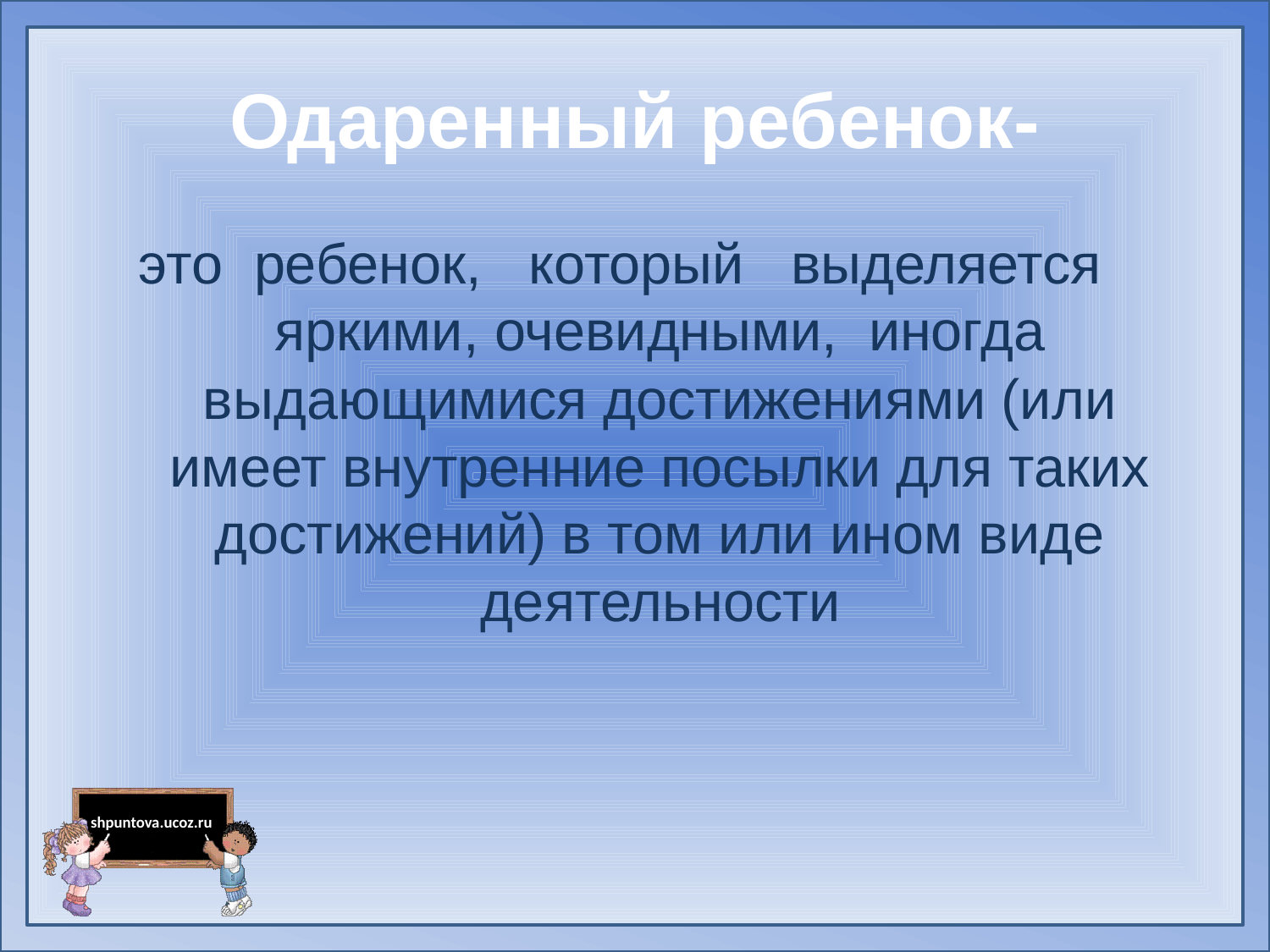

# Одаренный ребенок-
это  ребенок,   который   выделяется   яркими, очевидными,  иногда выдающимися достижениями (или имеет внутренние посылки для таких достижений) в том или ином виде деятельности